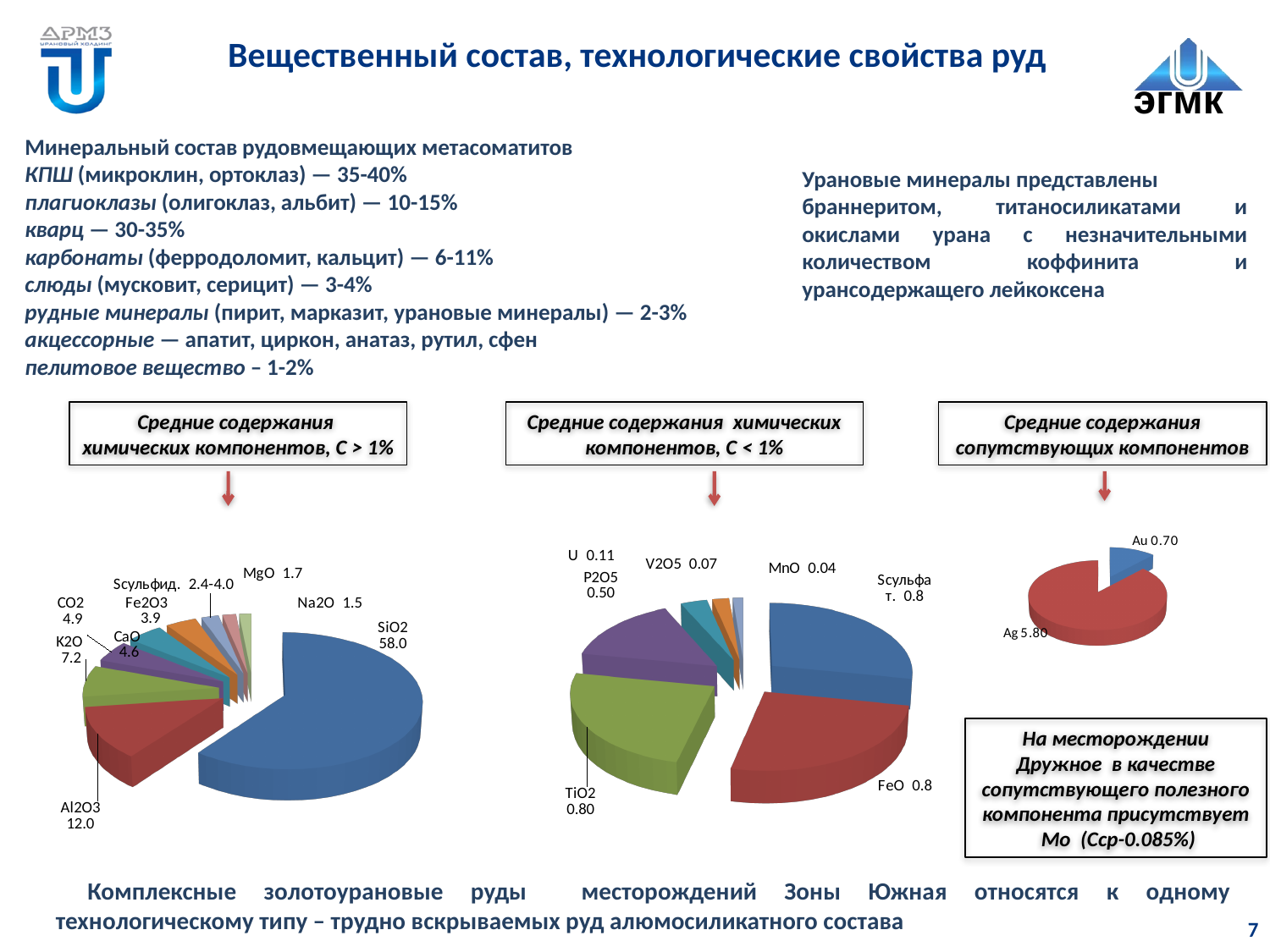

Вещественный состав, технологические свойства руд
Минеральный состав рудовмещающих метасоматитов
КПШ (микроклин, ортоклаз) — 35-40%
плагиоклазы (олигоклаз, альбит) — 10-15%
кварц — 30-35%
карбонаты (ферродоломит, кальцит) — 6-11%
слюды (мусковит, серицит) — 3-4%
рудные минералы (пирит, марказит, урановые минералы) — 2-3%
акцессорные — апатит, циркон, анатаз, рутил, сфен
пелитовое вещество – 1-2%
Урановые минералы представлены
браннеритом, титаносиликатами и окислами урана с незначительными количеством коффинита и урансодержащего лейкоксена
Средние содержания  химических компонентов, С > 1%
Средние содержания  химических компонентов, С < 1%
Средние содержания сопутствующих компонентов

[unsupported chart]

[unsupported chart]

[unsupported chart]

На месторождении Дружное  в качестве сопутствующего полезного компонента присутствует
 Мо  (Cср-0.085%)
Комплексные золотоурановые руды  месторождений Зоны Южная относятся к одному технологическому типу – трудно вскрываемых руд алюмосиликатного состава
7